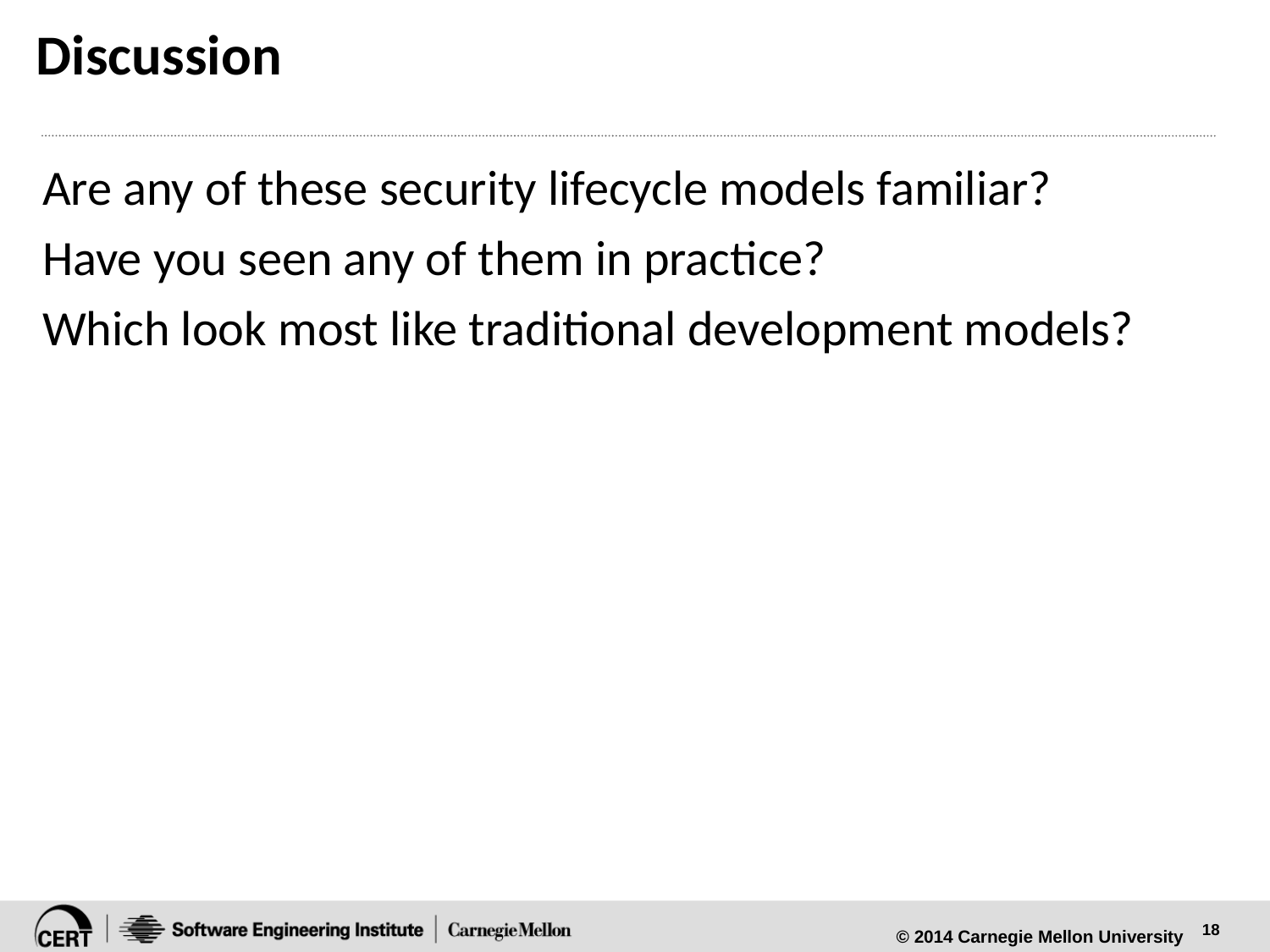

# Discussion
Are any of these security lifecycle models familiar?
Have you seen any of them in practice?
Which look most like traditional development models?